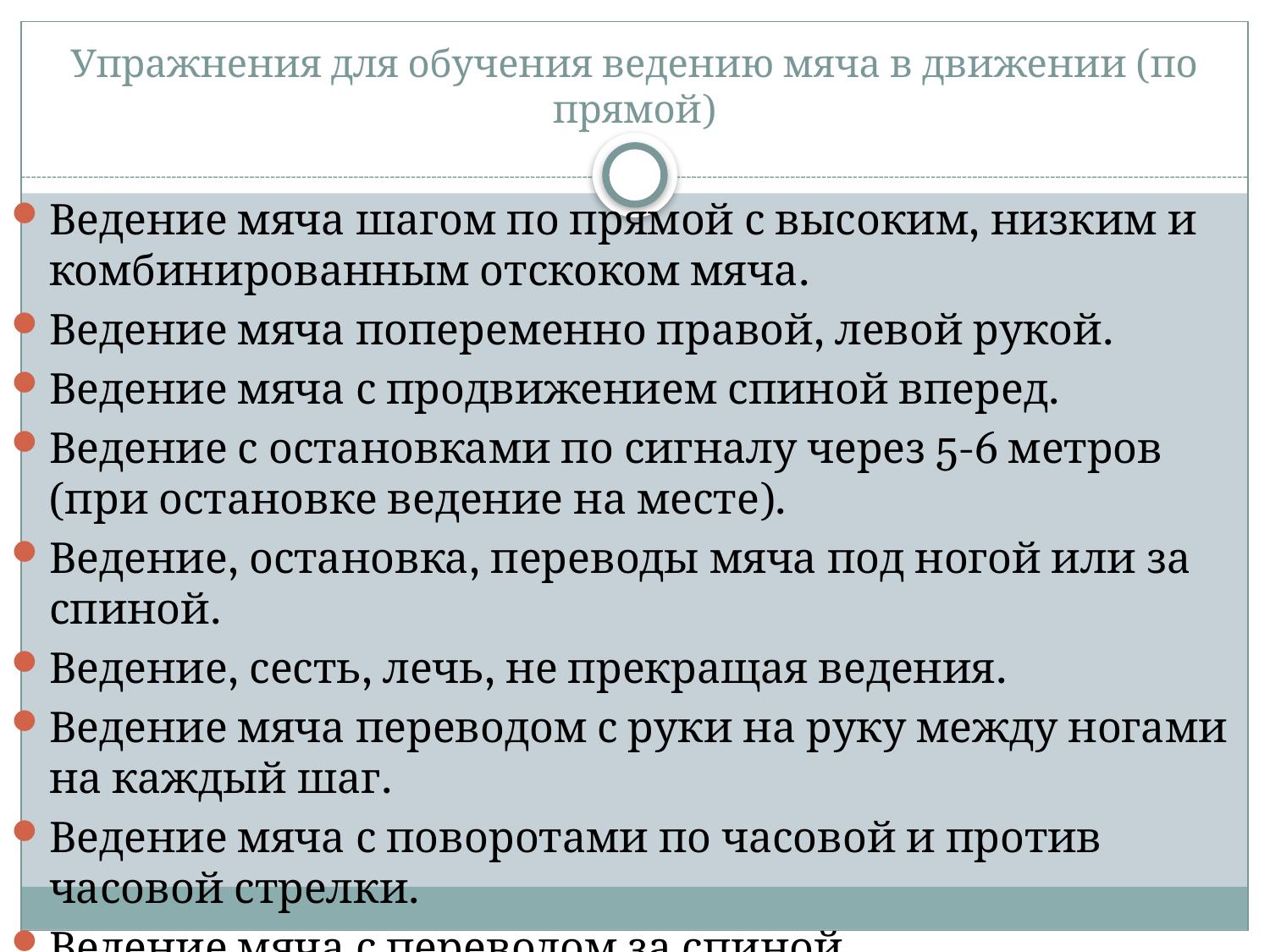

# Упражнения для обучения ведению мяча в движении (по прямой)
Ведение мяча шагом по прямой с высоким, низким и комбинированным отскоком мяча.
Ведение мяча попеременно правой, левой рукой.
Ведение мяча с продвижением спиной вперед.
Ведение с остановками по сигналу через 5-6 метров (при остановке ведение на месте).
Ведение, остановка, переводы мяча под ногой или за спиной.
Ведение, сесть, лечь, не прекращая ведения.
Ведение мяча переводом с руки на руку между ногами на каждый шаг.
Ведение мяча с поворотами по часовой и против часовой стрелки.
Ведение мяча с переводом за спиной.